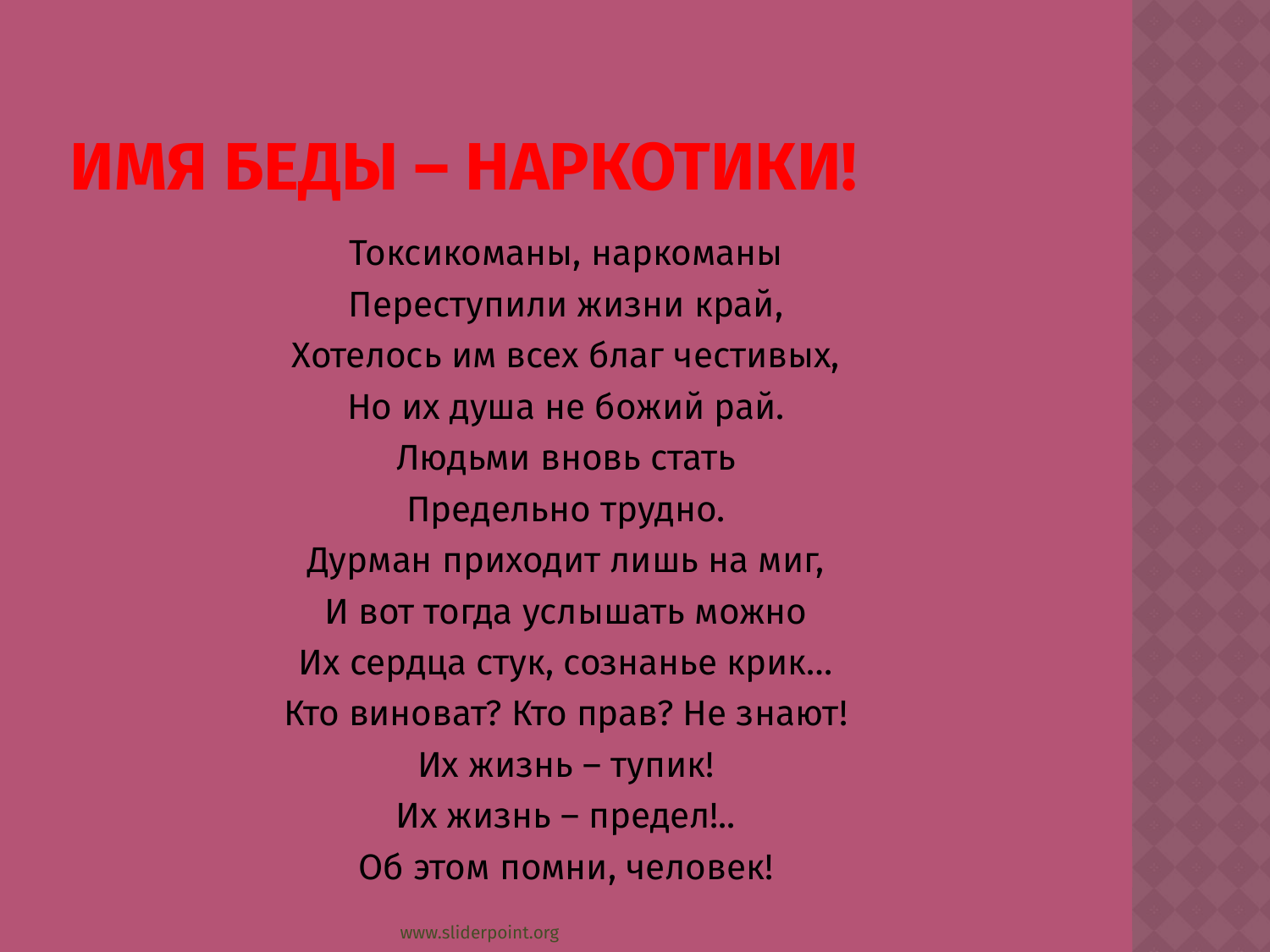

# Имя беды – наркотики!
Токсикоманы, наркоманы
Переступили жизни край,
Хотелось им всех благ честивых,
Но их душа не божий рай.
Людьми вновь стать
Предельно трудно.
Дурман приходит лишь на миг,
И вот тогда услышать можно
Их сердца стук, сознанье крик…
Кто виноват? Кто прав? Не знают!
Их жизнь – тупик!
Их жизнь – предел!..
Об этом помни, человек!
www.sliderpoint.org